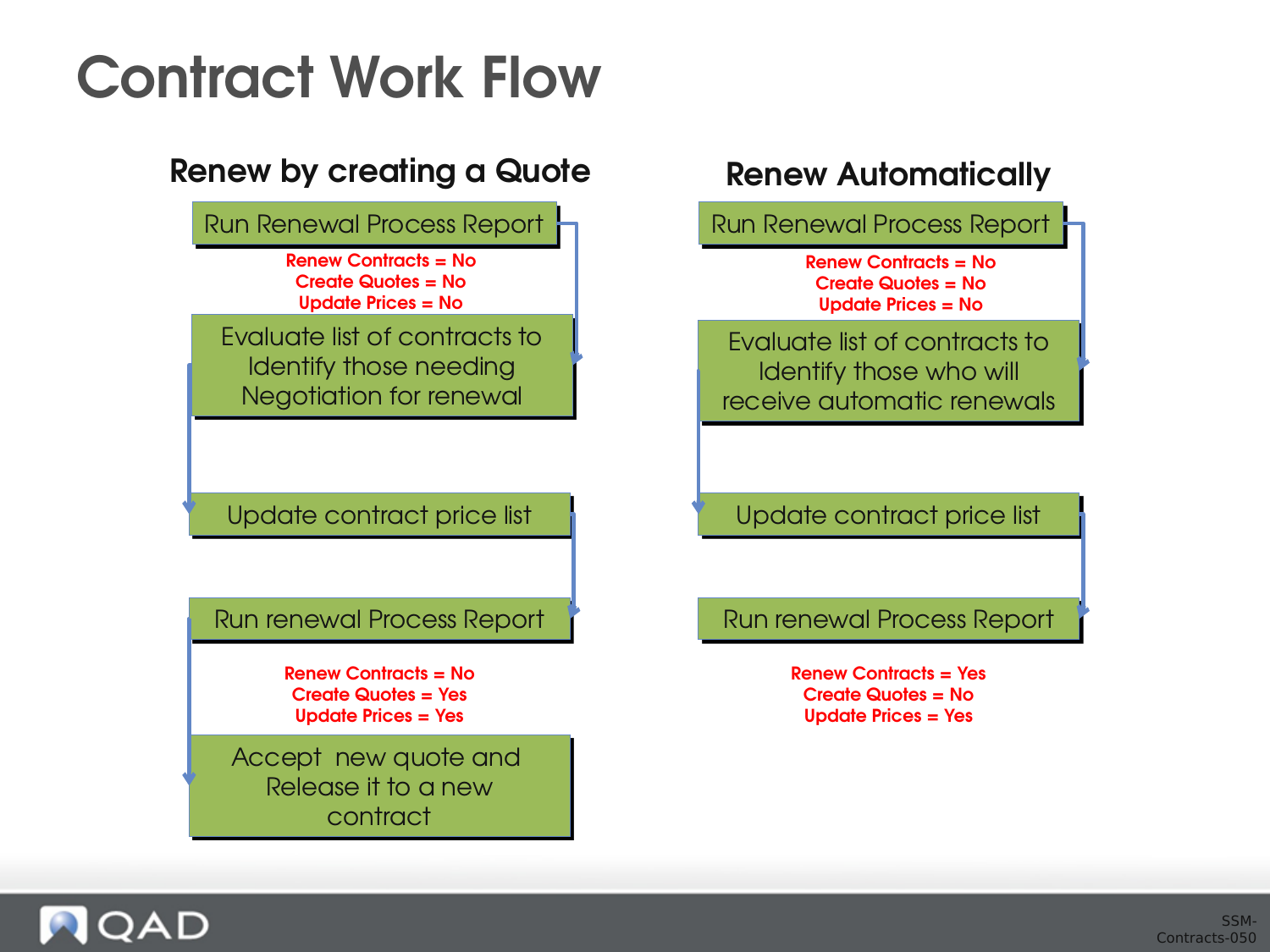

# Contract Work Flow
Renew by creating a Quote
Renew Automatically
Run Renewal Process Report
Run Renewal Process Report
Renew Contracts = No
Create Quotes = No
Update Prices = No
Renew Contracts = No
Create Quotes = No
Update Prices = No
Evaluate list of contracts to
Identify those needing
Negotiation for renewal
Evaluate list of contracts to
Identify those who will receive automatic renewals
Update contract price list
Update contract price list
Run renewal Process Report
Run renewal Process Report
Renew Contracts = No
Create Quotes = Yes
Update Prices = Yes
Renew Contracts = Yes
Create Quotes = No
Update Prices = Yes
Accept  new quote and
Release it to a new
contract
SSM-Contracts-050